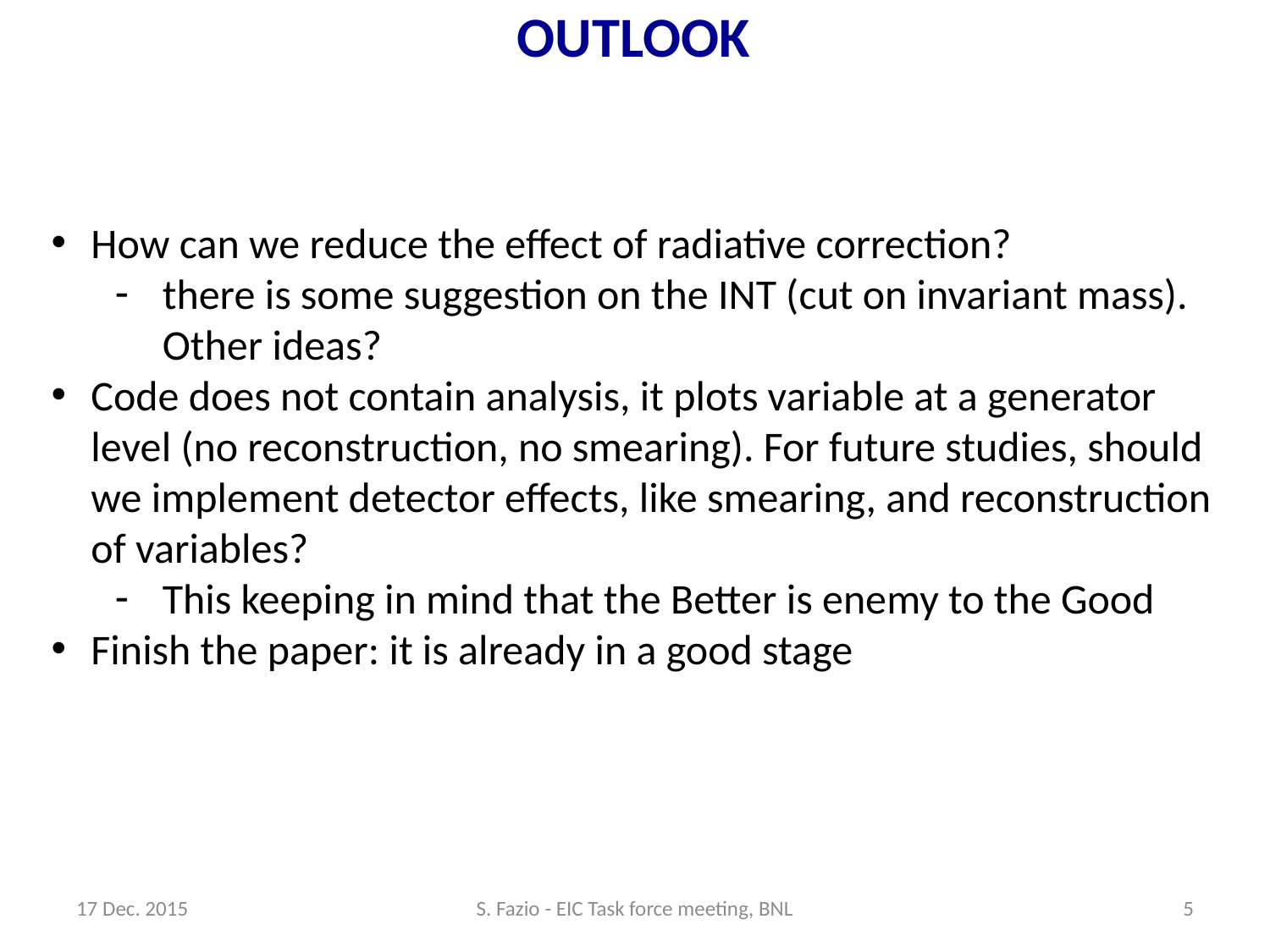

OUTLOOK
How can we reduce the effect of radiative correction?
there is some suggestion on the INT (cut on invariant mass). Other ideas?
Code does not contain analysis, it plots variable at a generator level (no reconstruction, no smearing). For future studies, should we implement detector effects, like smearing, and reconstruction of variables?
This keeping in mind that the Better is enemy to the Good
Finish the paper: it is already in a good stage
17 Dec. 2015
S. Fazio - EIC Task force meeting, BNL
5